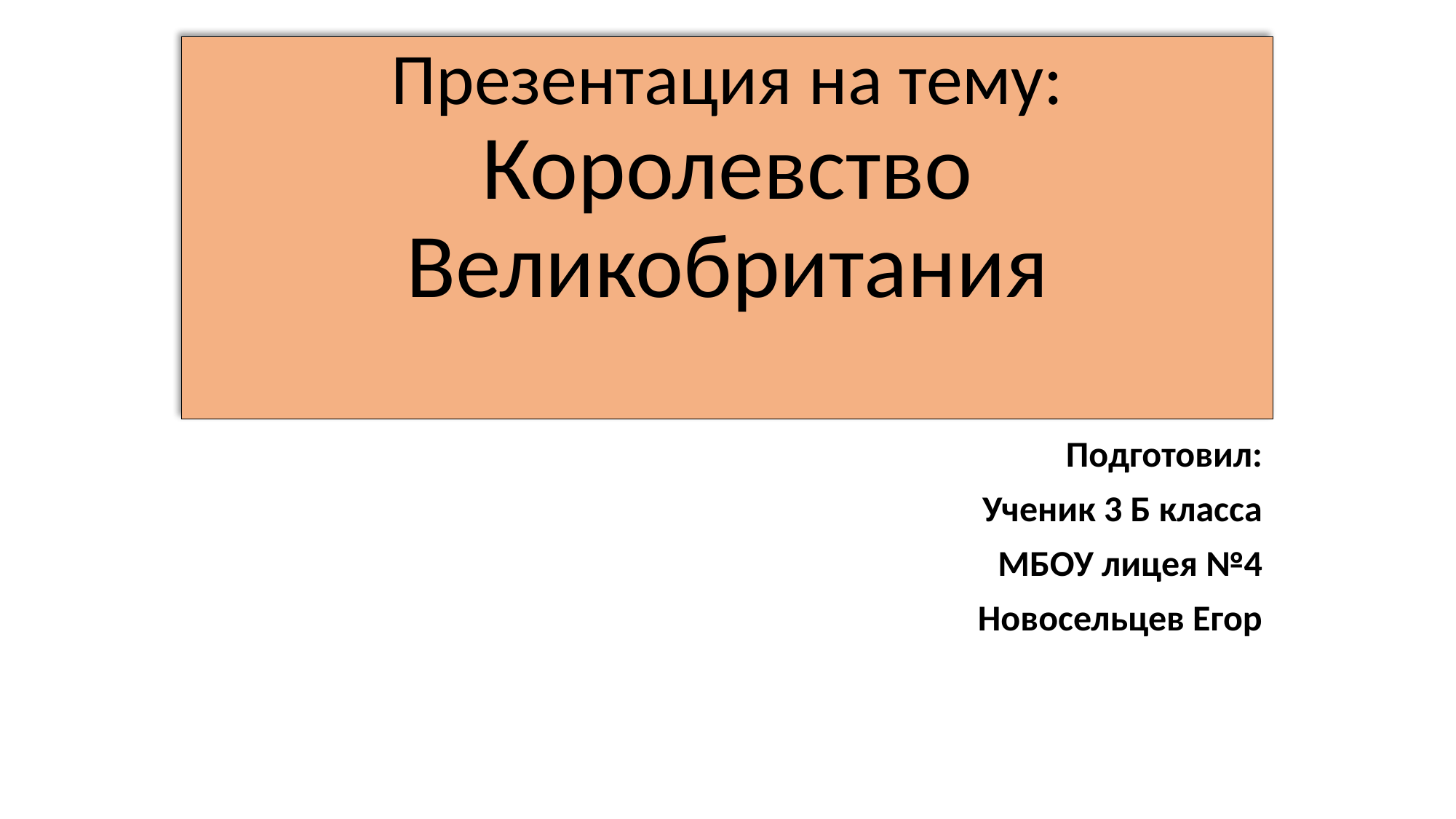

# Презентация на тему: Королевство Великобритания
Подготовил:
Ученик 3 Б класса
МБОУ лицея №4
Новосельцев Егор